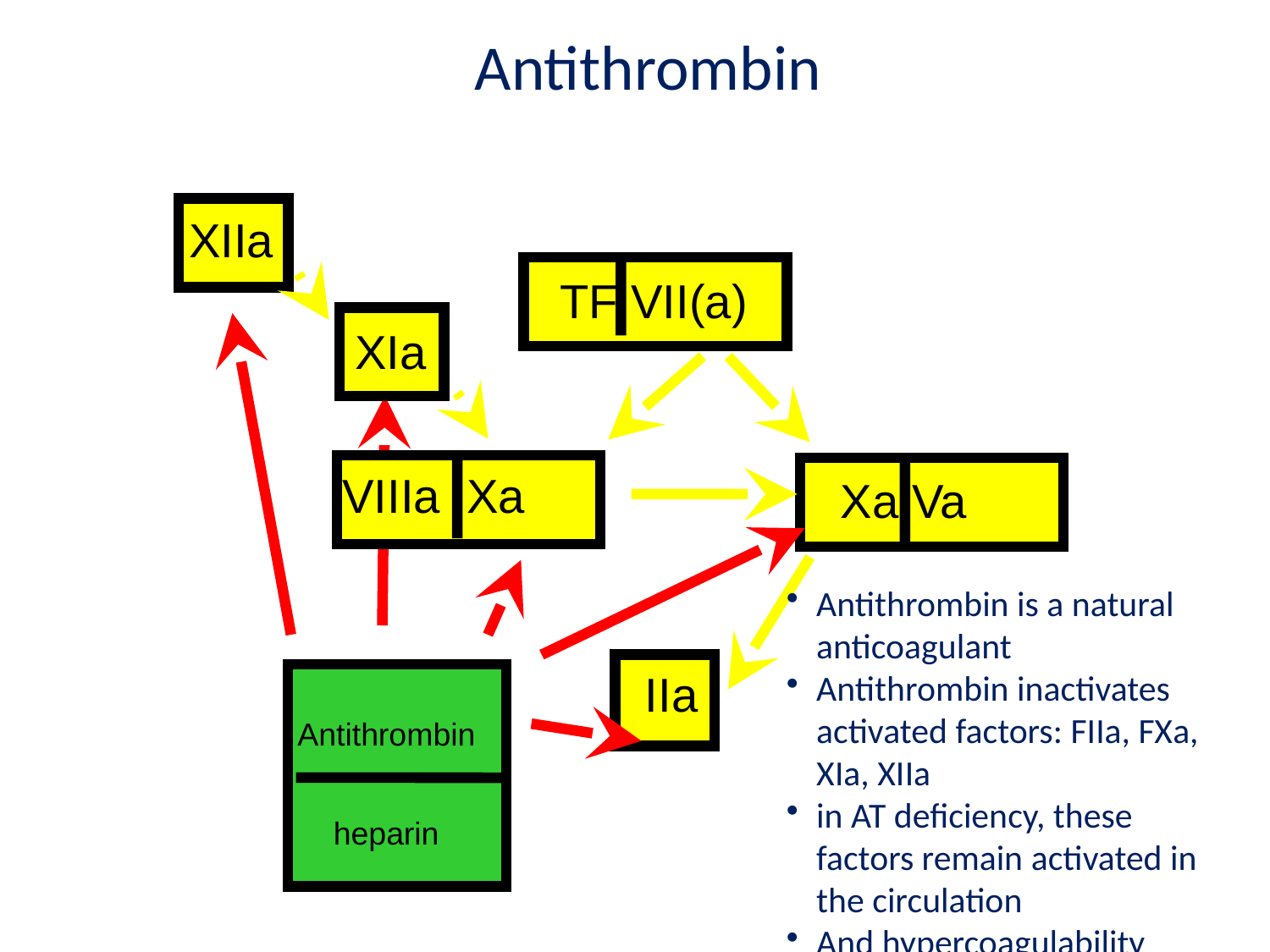

Antithrombin

XIIa
Inhibits all serine protease clotting factors except VIIa

TF VII(a)

XIa

VIIIa IXa
Xa Va

Antithrombin is a natural anticoagulant
Antithrombin inactivates activated factors: FIIa, FXa, XIa, XIIa
in AT deficiency, these factors remain activated in the circulation
And hypercoagulability occurs

IIa
Antithrombin

heparin